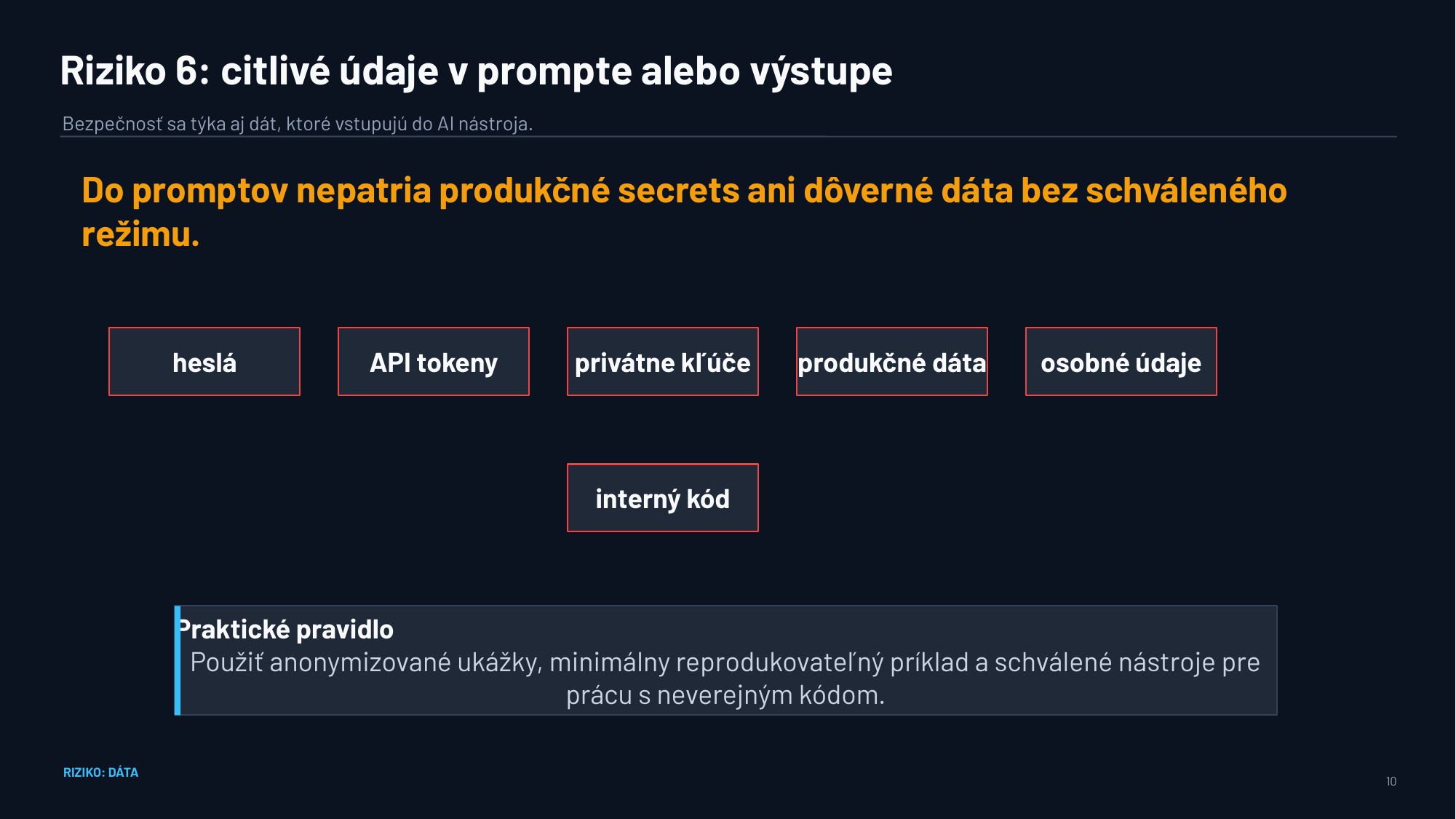

Riziko 6: citlivé údaje v prompte alebo výstupe
Bezpečnosť sa týka aj dát, ktoré vstupujú do AI nástroja.

Do promptov nepatria produkčné secrets ani dôverné dáta bez schváleného režimu.
heslá
API tokeny
privátne kľúče
produkčné dáta
osobné údaje
interný kód
Praktické pravidlo
Použiť anonymizované ukážky, minimálny reprodukovateľný príklad a schválené nástroje pre prácu s neverejným kódom.

RIZIKO: DÁTA
10